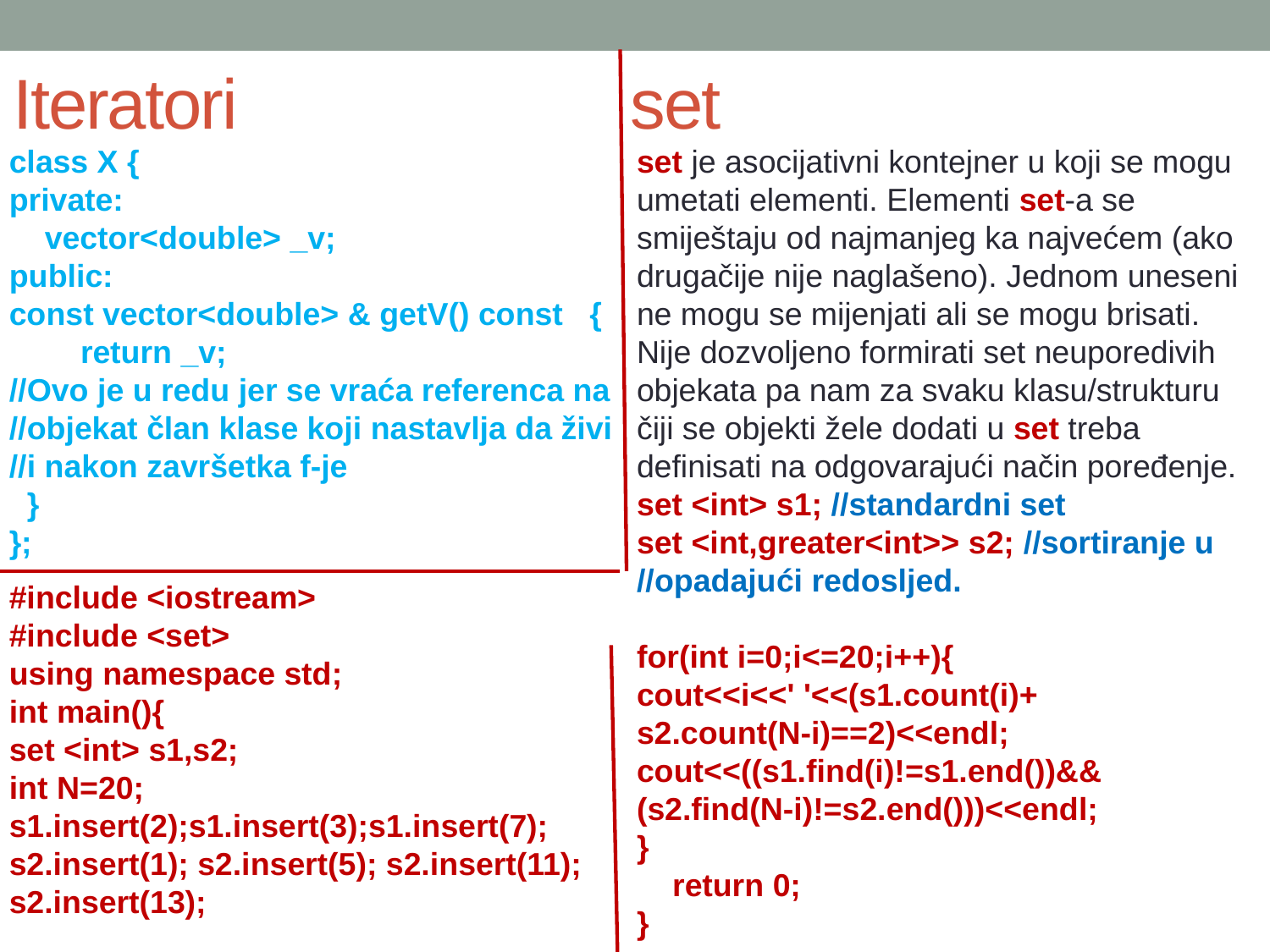

Iteratori
set

class X {
private:
    vector<double> _v;
public:
const vector<double> & getV() const   {
        return _v;
//Ovo je u redu jer se vraća referenca na
//objekat član klase koji nastavlja da živi
//i nakon završetka f-je
  }
};
set je asocijativni kontejner u koji se mogu umetati elementi. Elementi set-a se smiještaju od najmanjeg ka najvećem (ako drugačije nije naglašeno). Jednom uneseni ne mogu se mijenjati ali se mogu brisati. Nije dozvoljeno formirati set neuporedivih objekata pa nam za svaku klasu/strukturu čiji se objekti žele dodati u set treba definisati na odgovarajući način poređenje.
set <int> s1; //standardni set
set <int,greater<int>> s2; //sortiranje u
//opadajući redosljed.

for(int i=0;i<=20;i++){
cout<<i<<' '<<(s1.count(i)+
s2.count(N-i)==2)<<endl;
cout<<((s1.find(i)!=s1.end())&&
(s2.find(N-i)!=s2.end()))<<endl;
}
    return 0;
}
#include <iostream>
#include <set>
using namespace std;
int main(){
set <int> s1,s2;
int N=20;
s1.insert(2);s1.insert(3);s1.insert(7);
s2.insert(1); s2.insert(5); s2.insert(11); s2.insert(13);